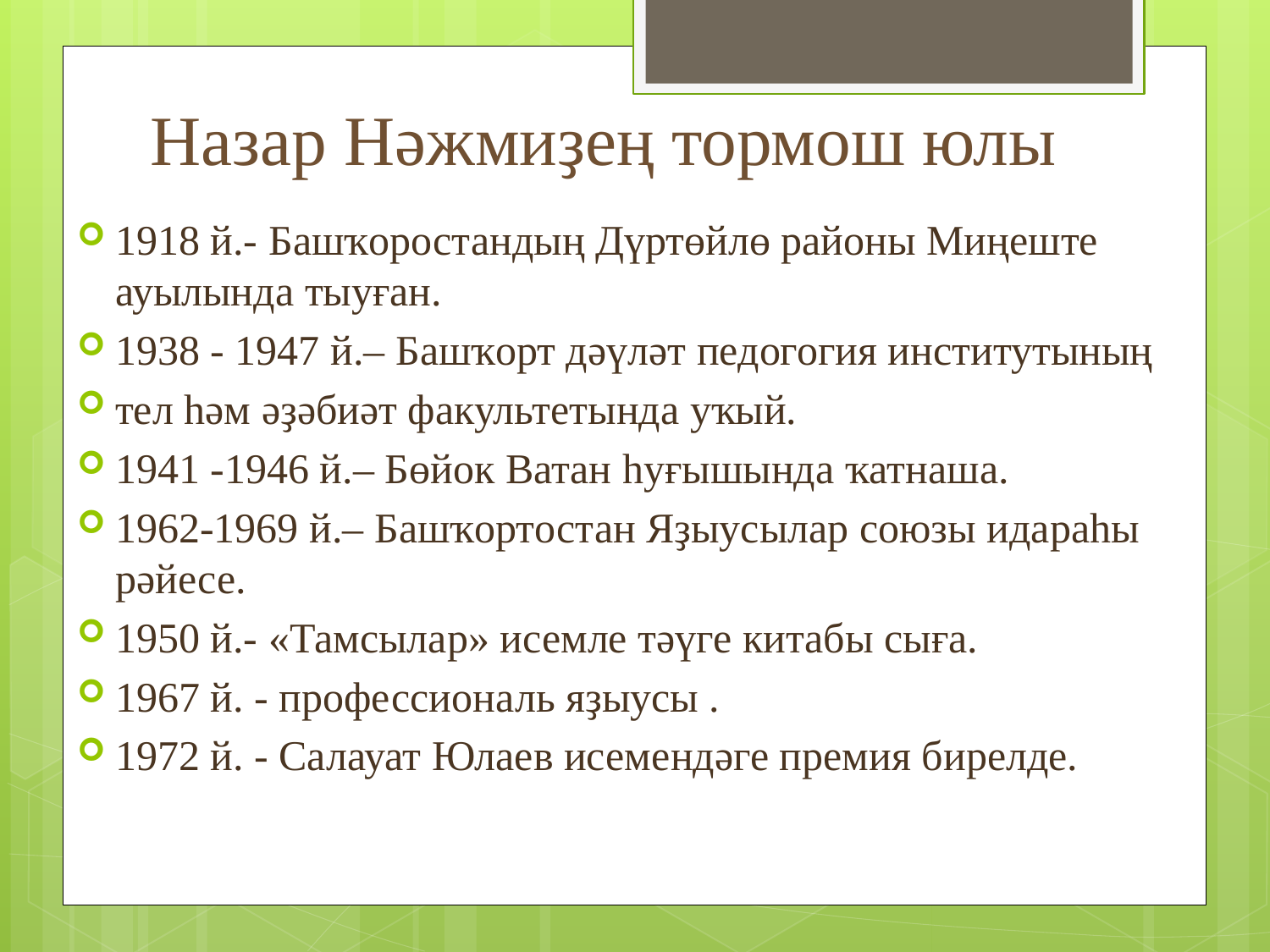

# Назар Нәжмиҙең тормош юлы
1918 й.- Башҡоростандың Дүртөйлө районы Миңеште ауылында тыуған.
1938 - 1947 й.– Башҡорт дәүләт педогогия институтының
тел һәм әҙәбиәт факультетында уҡый.
1941 -1946 й.– Бөйок Ватан һуғышында ҡатнаша.
1962-1969 й.– Башҡортостан Яҙыусылар союзы идараһы рәйесе.
1950 й.- «Тамсылар» исемле тәүге китабы сыға.
1967 й. - профессиональ яҙыусы .
1972 й. - Салауат Юлаев исемендәге премия бирелде.